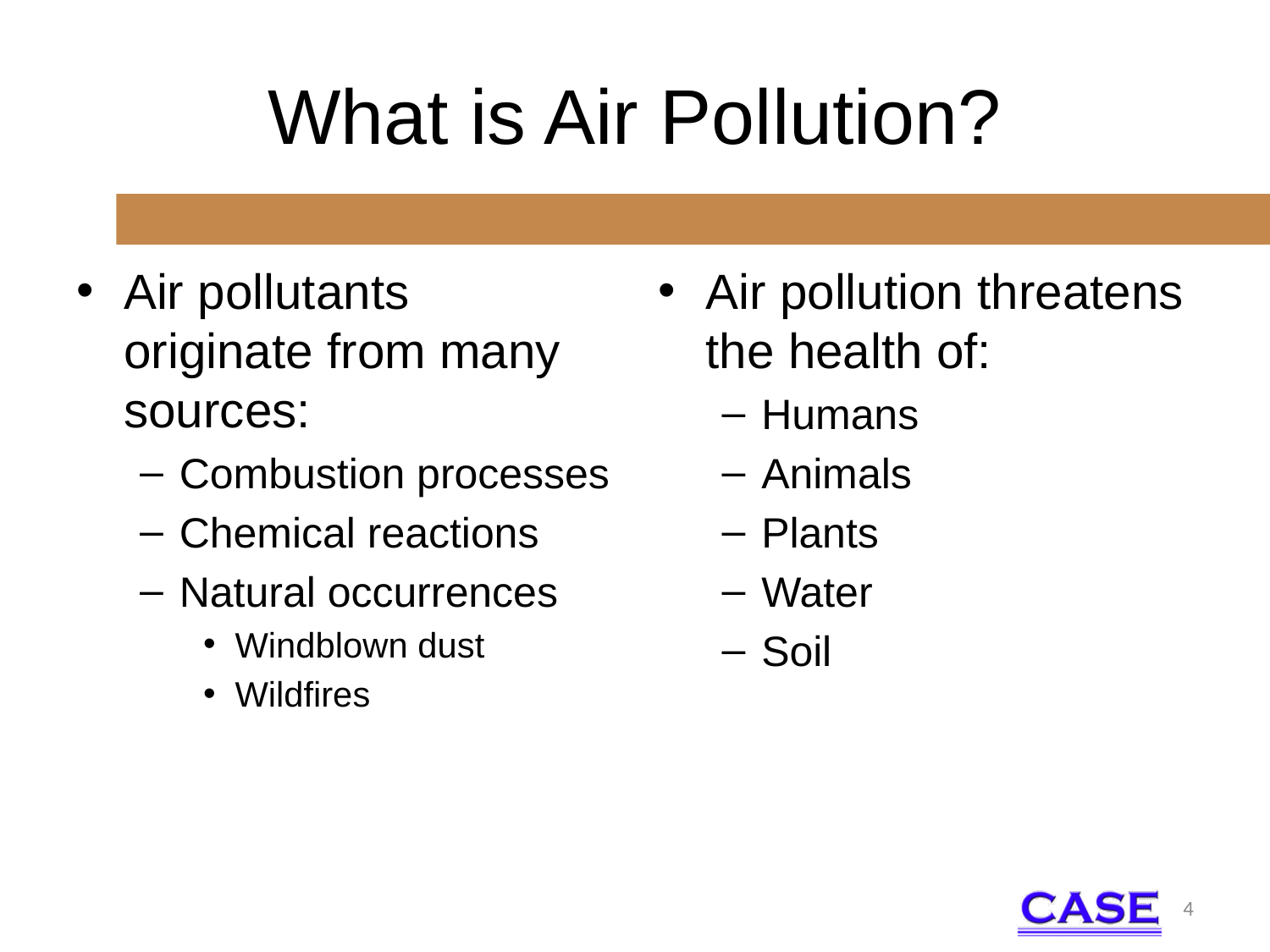

# What is Air Pollution?
Air pollutants originate from many sources:
Combustion processes
Chemical reactions
Natural occurrences
Windblown dust
Wildfires
Air pollution threatens the health of:
Humans
Animals
Plants
Water
Soil

4